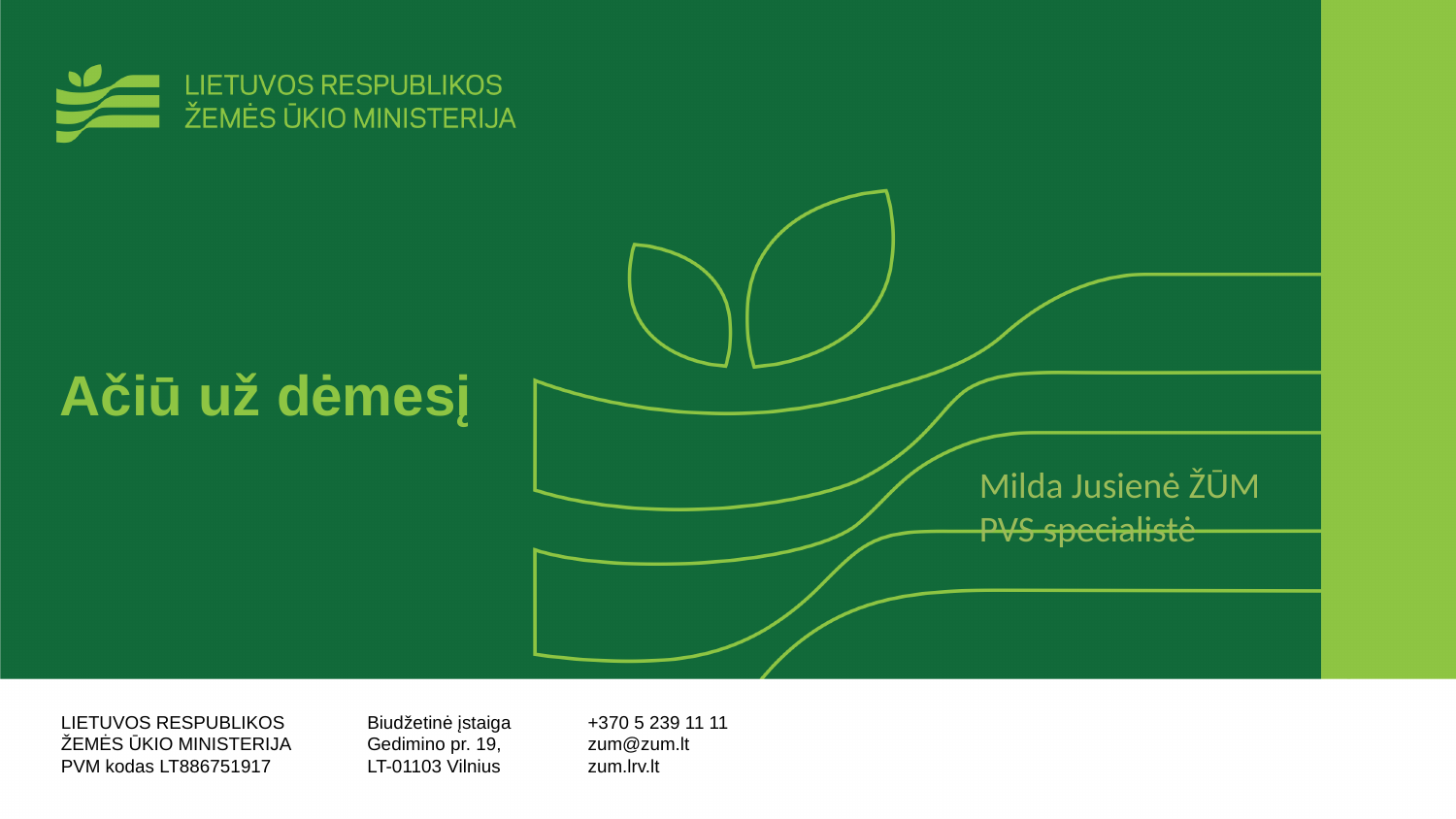

Ačiū už dėmesį
Milda Jusienė ŽŪM PVS specialistė
LIETUVOS RESPUBLIKOS
ŽEMĖS ŪKIO MINISTERIJA
PVM kodas LT886751917
Biudžetinė įstaiga
Gedimino pr. 19,
LT-01103 Vilnius
+370 5 239 11 11
zum@zum.lt
zum.lrv.lt